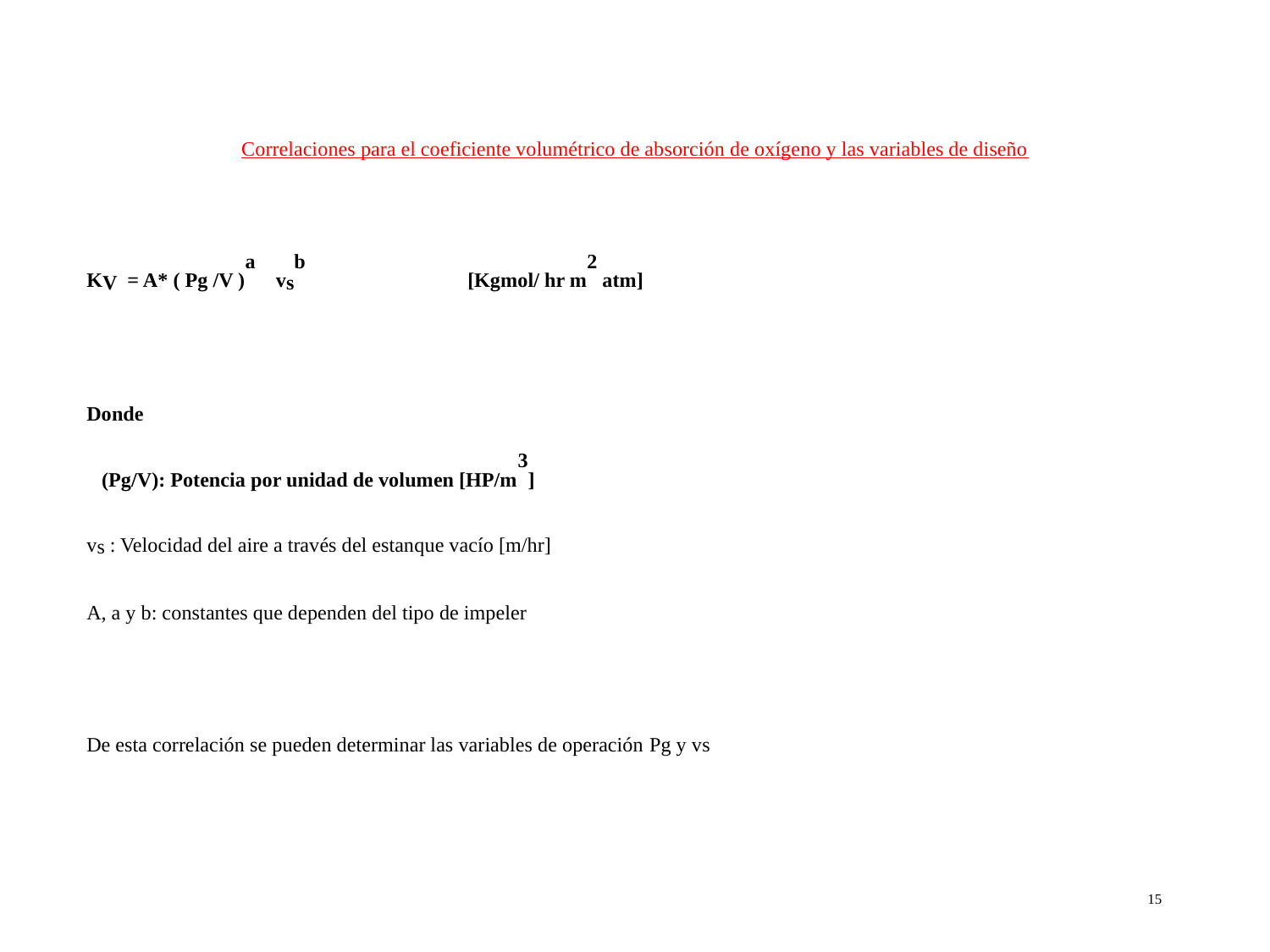

Correlaciones para el coeficiente volumétrico de absorción de oxígeno y las variables de diseño

KV  = A* ( Pg /V )a    vsb 		[Kgmol/ hr m2 atm]

Donde
   (Pg/V): Potencia por unidad de volumen [HP/m3]
vs : Velocidad del aire a través del estanque vacío [m/hr]
A, a y b: constantes que dependen del tipo de impeler

De esta correlación se pueden determinar las variables de operación Pg y vs
15